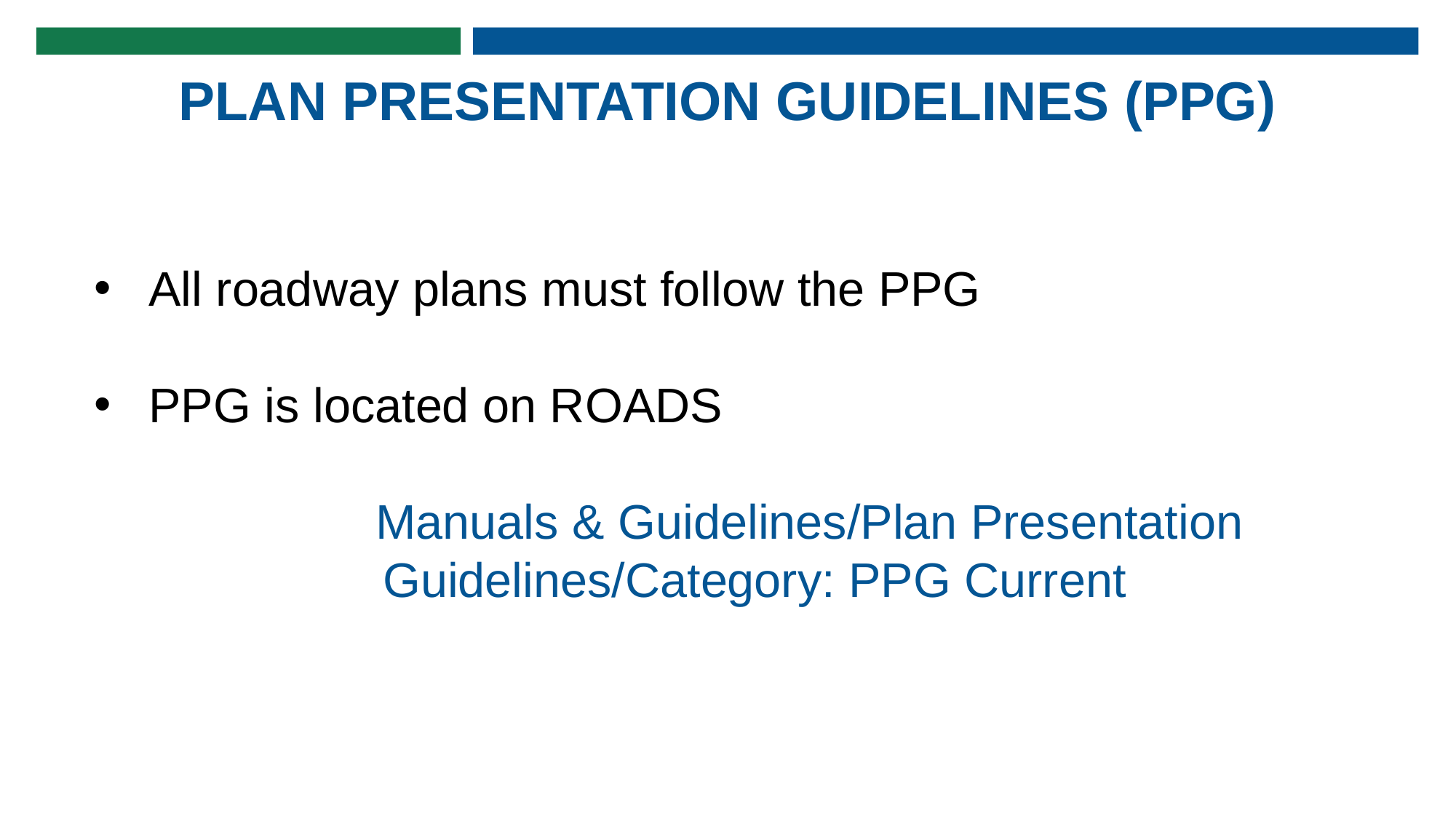

Plan Presentation Guidelines (PPG)
All roadway plans must follow the PPG

PPG is located on ROADS

	Manuals & Guidelines/Plan Presentation Guidelines/Category: PPG Current